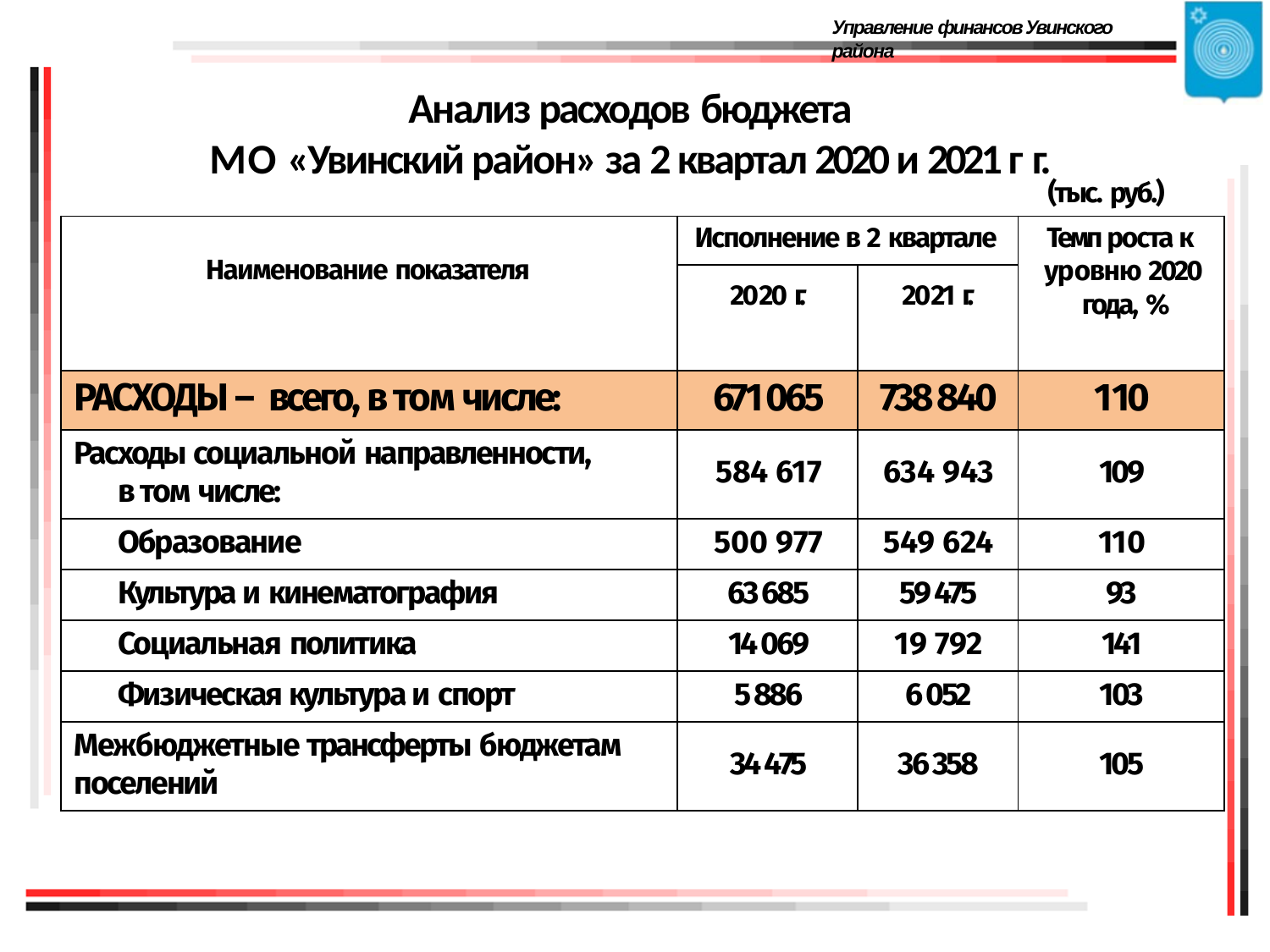

Управление финансов Увинского района

# Анализ расходов бюджета
МО «Увинский район» за 2 квартал 2020 и 2021 г  г.

(тыс. руб.)
| Наименование показателя | Исполнение в 2 квартале |  | Темп роста к уровню 2020 года, % |
| --- | --- | --- | --- |
|  | 2020 г. | 2021 г. |  |
| РАСХОДЫ – всего, в том числе: | 671 065 | 738 840 | 110 |
| Расходы социальной направленности, в том числе: | 584 617 | 634 943 | 109 |
| Образование | 500 977 | 549 624 | 110 |
| Культура и кинематография | 63 685 | 59 475 | 93 |
| Социальная политика | 14 069 | 19 792 | 141 |
| Физическая культура и спорт | 5 886 | 6 052 | 103 |
| Межбюджетные трансферты бюджетам поселений | 34 475 | 36 358 | 105 |